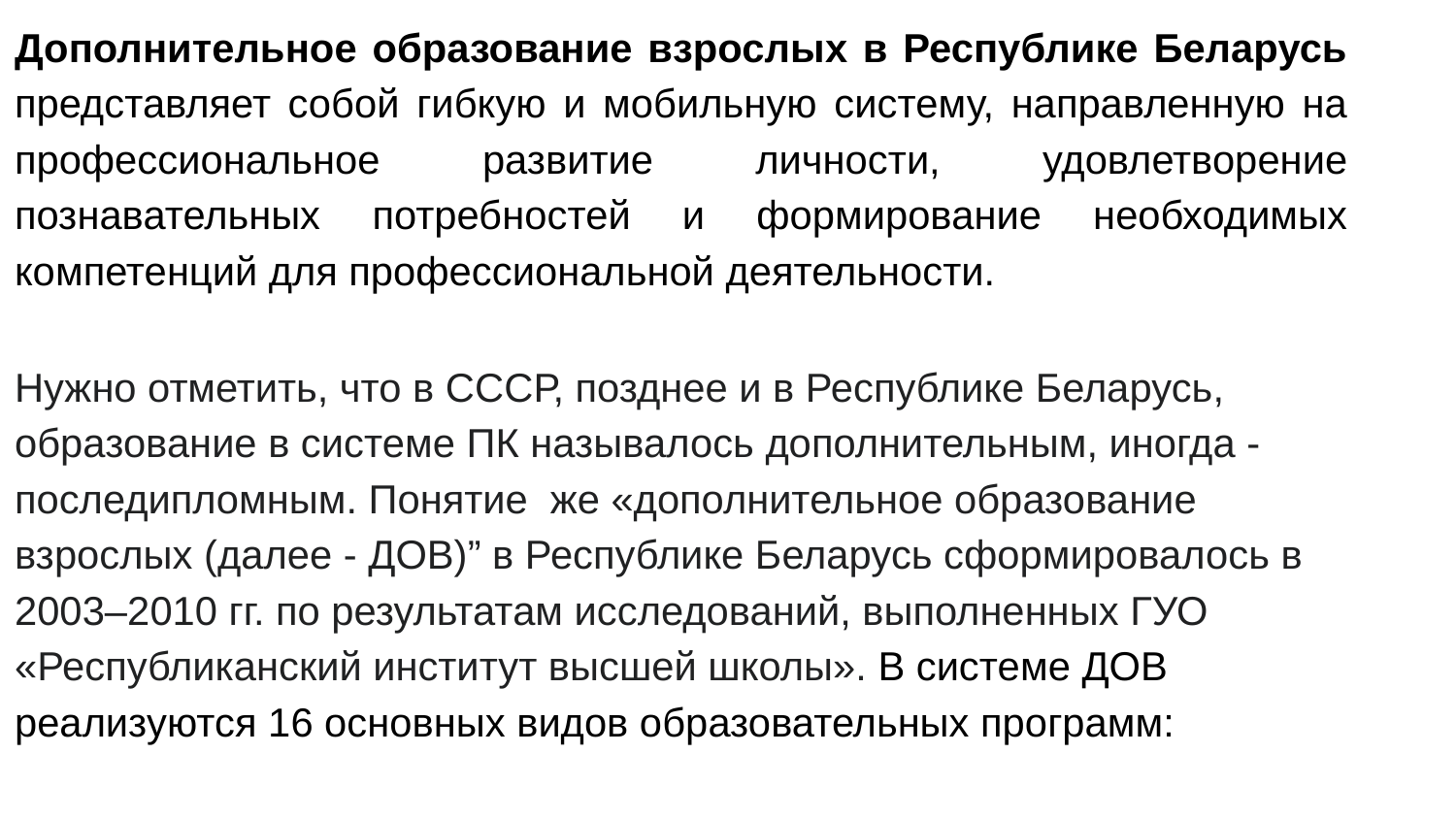

Дополнительное образование взрослых в Республике Беларусь представляет собой гибкую и мобильную систему, направленную на профессиональное развитие личности, удовлетворение познавательных потребностей и формирование необходимых компетенций для профессиональной деятельности.
Нужно отметить, что в СССР, позднее и в Республике Беларусь, образование в системе ПК называлось дополнительным, иногда - последипломным. Понятие  же «дополнительное образование взрослых (далее - ДОВ)” в Республике Беларусь сформировалось в 2003–2010 гг. по результатам исследований, выполненных ГУО «Республиканский институт высшей школы». В системе ДОВ реализуются 16 основных видов образовательных программ: